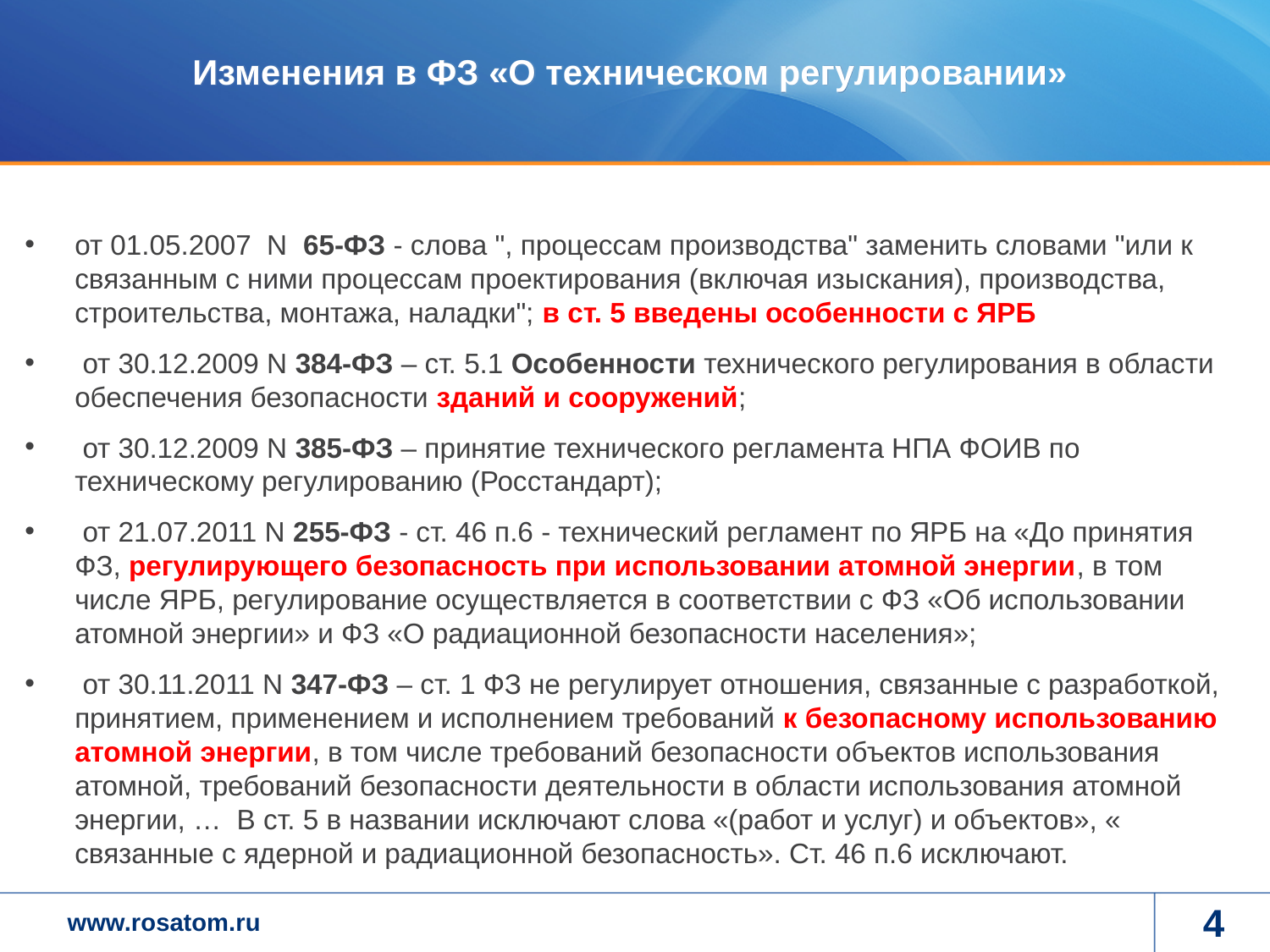

# Изменения в ФЗ «О техническом регулировании»

от 01.05.2007  N  65-ФЗ - слова ", процессам производства" заменить словами "или к связанным с ними процессам проектирования (включая изыскания), производства, строительства, монтажа, наладки"; в ст. 5 введены особенности с ЯРБ
 от 30.12.2009 N 384-ФЗ – ст. 5.1 Особенности технического регулирования в области обеспечения безопасности зданий и сооружений;
 от 30.12.2009 N 385-ФЗ – принятие технического регламента НПА ФОИВ по техническому регулированию (Росстандарт);
 от 21.07.2011 N 255-ФЗ - ст. 46 п.6 - технический регламент по ЯРБ на «До принятия ФЗ, регулирующего безопасность при использовании атомной энергии, в том числе ЯРБ, регулирование осуществляется в соответствии с ФЗ «Об использовании атомной энергии» и ФЗ «О радиационной безопасности населения»;
 от 30.11.2011 N 347-ФЗ – ст. 1 ФЗ не регулирует отношения, связанные с разработкой, принятием, применением и исполнением требований к безопасному использованию атомной энергии, в том числе требований безопасности объектов использования атомной, требований безопасности деятельности в области использования атомной энергии, …  В ст. 5 в названии исключают слова «(работ и услуг) и объектов», « связанные с ядерной и радиационной безопасность». Ст. 46 п.6 исключают.

4